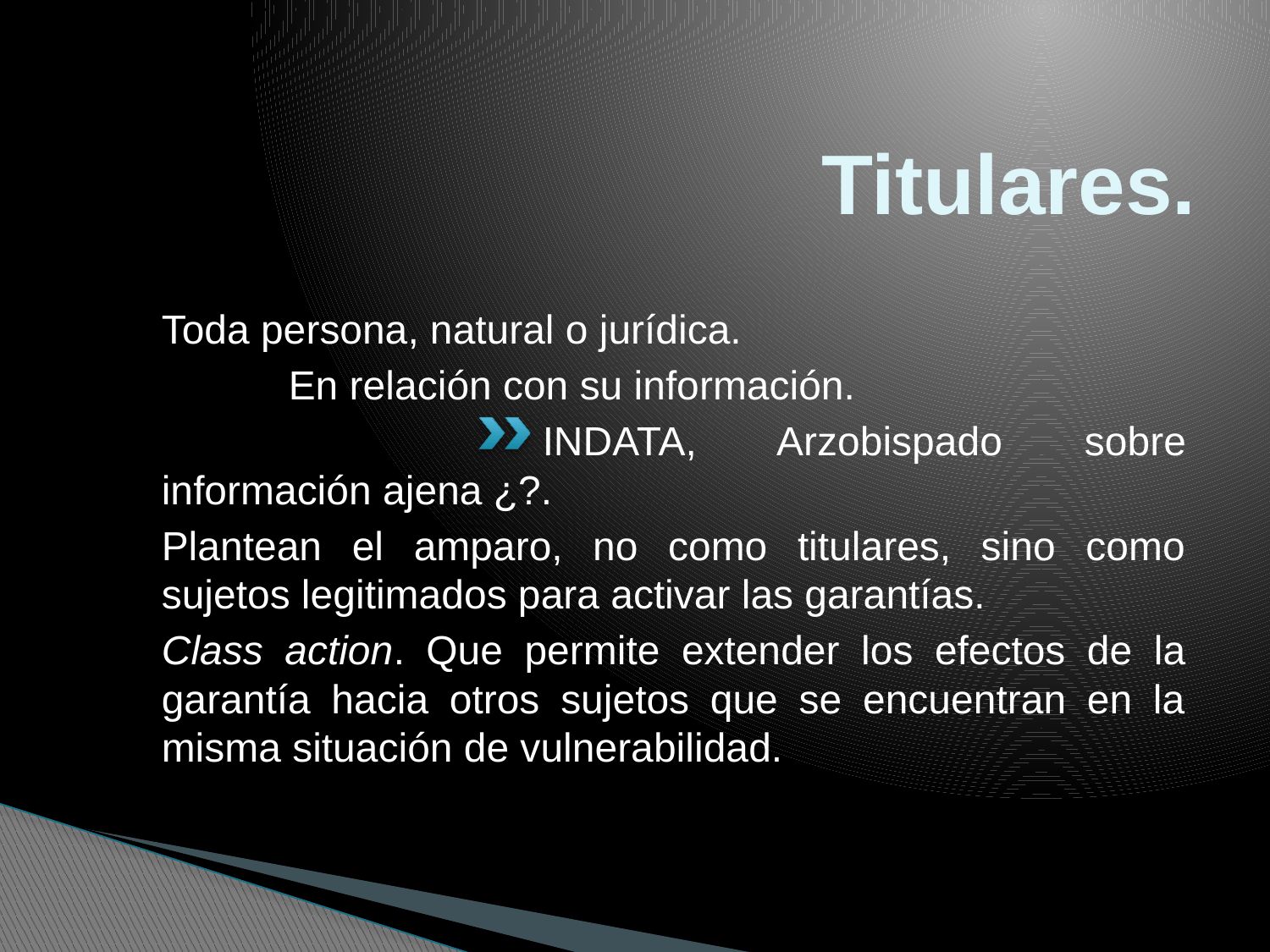

# Titulares.
Toda persona, natural o jurídica.
	En relación con su información.
			INDATA, Arzobispado sobre información ajena ¿?.
Plantean el amparo, no como titulares, sino como sujetos legitimados para activar las garantías.
Class action. Que permite extender los efectos de la garantía hacia otros sujetos que se encuentran en la misma situación de vulnerabilidad.